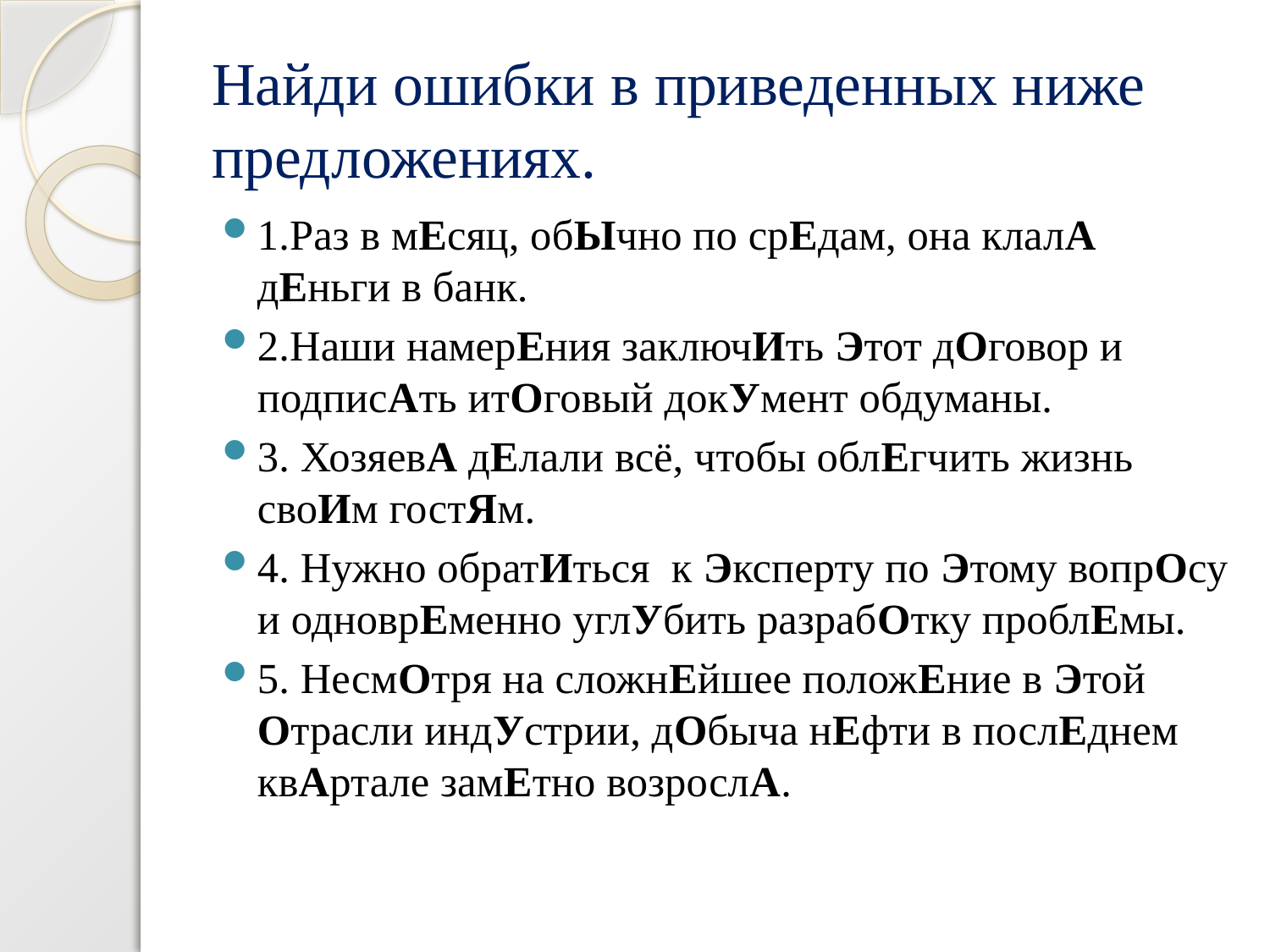

# Найди ошибки в приведенных ниже предложениях.
1.Раз в мЕсяц, обЫчно по срЕдам, она клалА дЕньги в банк.
2.Наши намерЕния заключИть Этот дОговор и подписАть итОговый докУмент обдуманы.
3. ХозяевА дЕлали всё, чтобы облЕгчить жизнь своИм гостЯм.
4. Нужно обратИться  к Эксперту по Этому вопрОсу и одноврЕменно углУбить разрабОтку проблЕмы.
5. НесмОтря на сложнЕйшее положЕние в Этой Отрасли индУстрии, дОбыча нЕфти в послЕднем квАртале замЕтно возрослА.